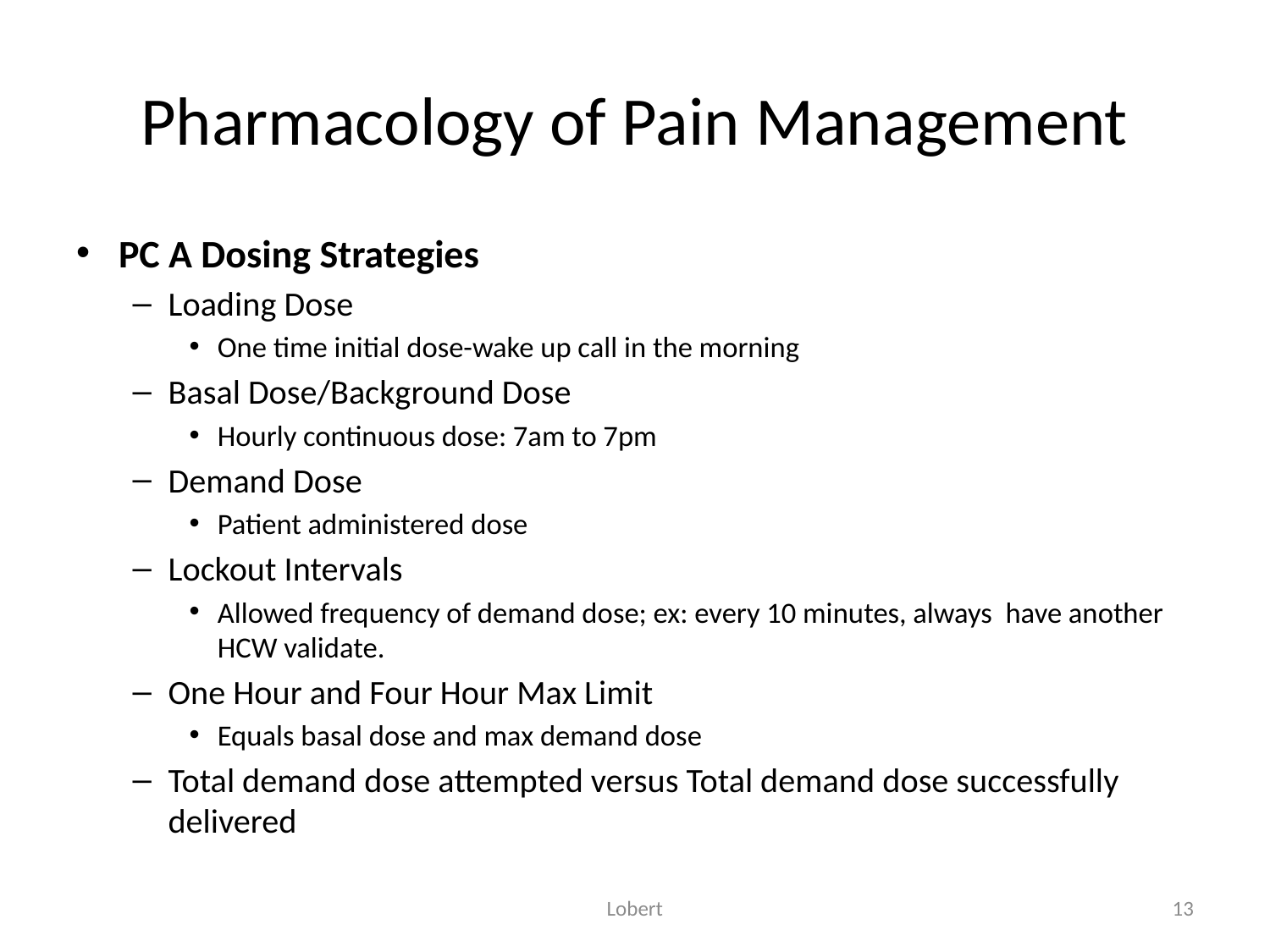

# Pharmacology of Pain Management
PC A Dosing Strategies
Loading Dose
One time initial dose-wake up call in the morning
Basal Dose/Background Dose
Hourly continuous dose: 7am to 7pm
Demand Dose
Patient administered dose
Lockout Intervals
Allowed frequency of demand dose; ex: every 10 minutes, always  have another HCW validate.
One Hour and Four Hour Max Limit
Equals basal dose and max demand dose
Total demand dose attempted versus Total demand dose successfully delivered

Lobert
13